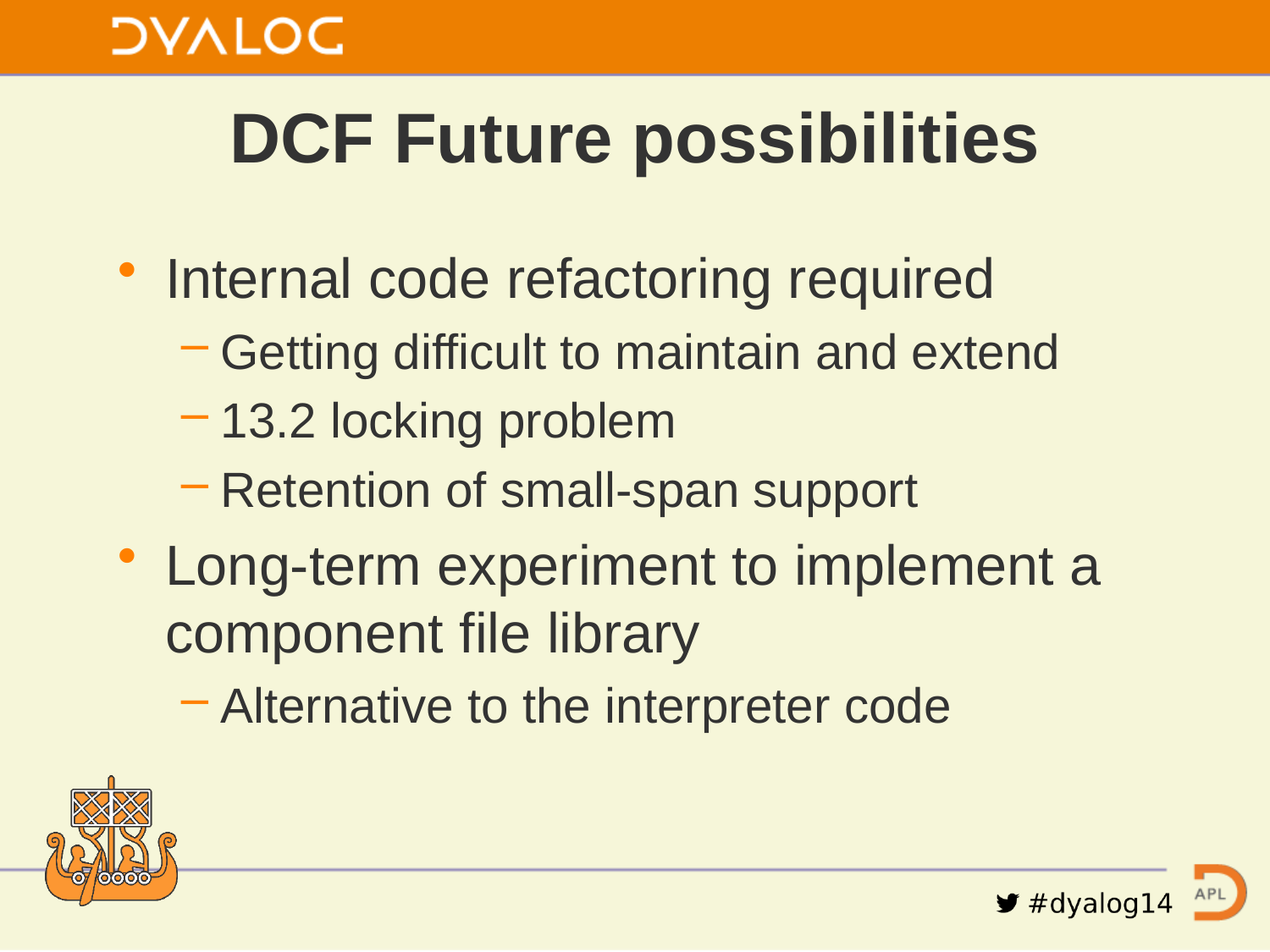

# DCF Future possibilities
Internal code refactoring required
Getting difficult to maintain and extend
13.2 locking problem
Retention of small-span support
Long-term experiment to implement a component file library
Alternative to the interpreter code